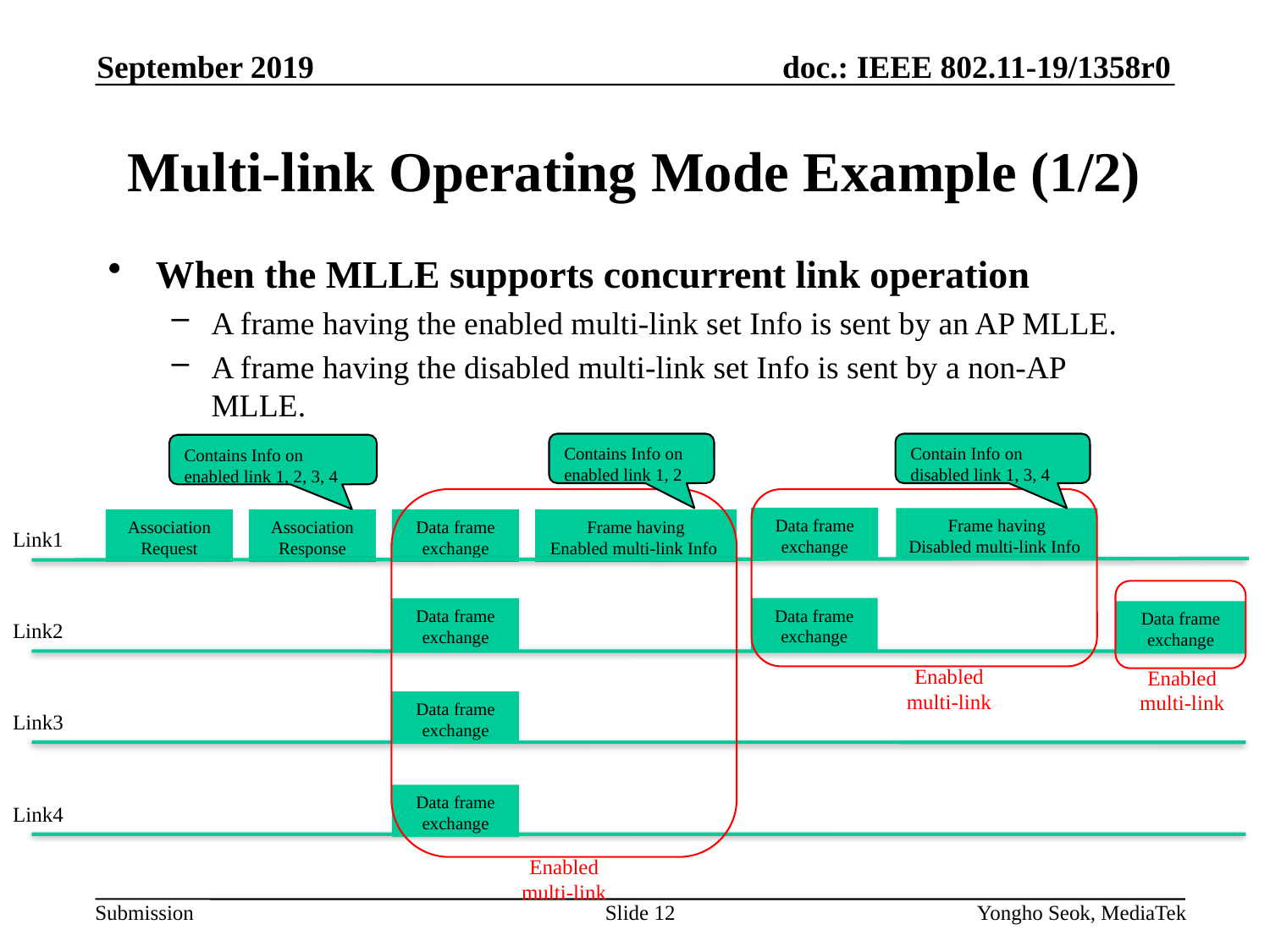

September 2019
# Multi-link Operating Mode Example (1/2)
When the MLLE supports concurrent link operation
A frame having the enabled multi-link set Info is sent by an AP MLLE.
A frame having the disabled multi-link set Info is sent by a non-AP MLLE.

Contains Info on enabled link 1, 2
Contain Info on disabled link 1, 3, 4
Contains Info on enabled link 1, 2, 3, 4

Data frame exchange
Frame having
Disabled multi-link Info
Association Request
Data frame exchange
Association Response
Frame having
Enabled multi-link Info
Link1

Data frame exchange
Data frame exchange
Data frame exchange
Link2
Enabled
multi-link
Enabled
multi-link
Data frame exchange
Link3
Data frame exchange
Link4
Enabled
multi-link
Slide 12
Yongho Seok, MediaTek